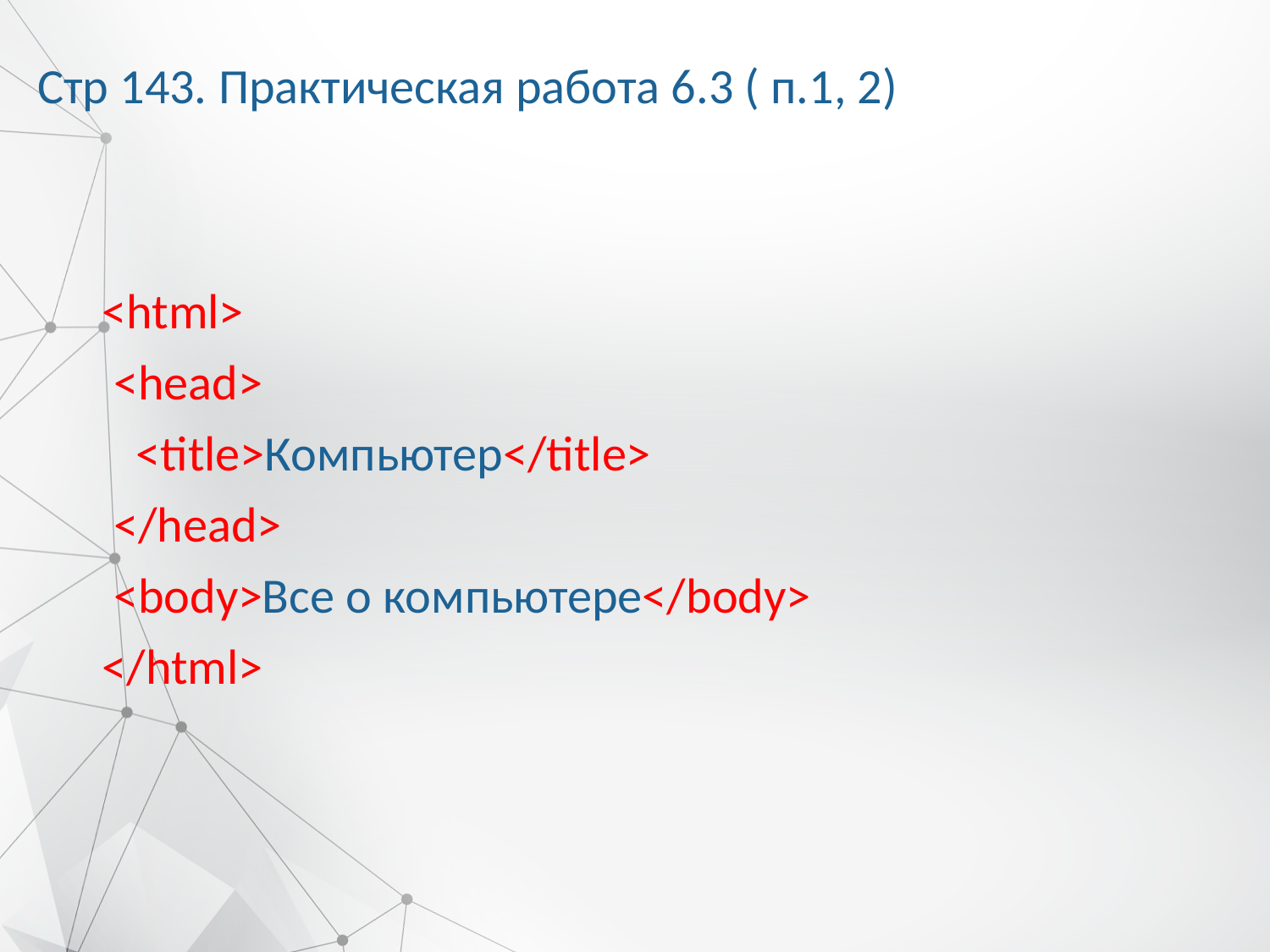

# Стр 143. Практическая работа 6.3 ( п.1, 2)

<html>
 <head>
   <title>Компьютер</title>
 </head>
 <body>Все о компьютере</body>
</html>